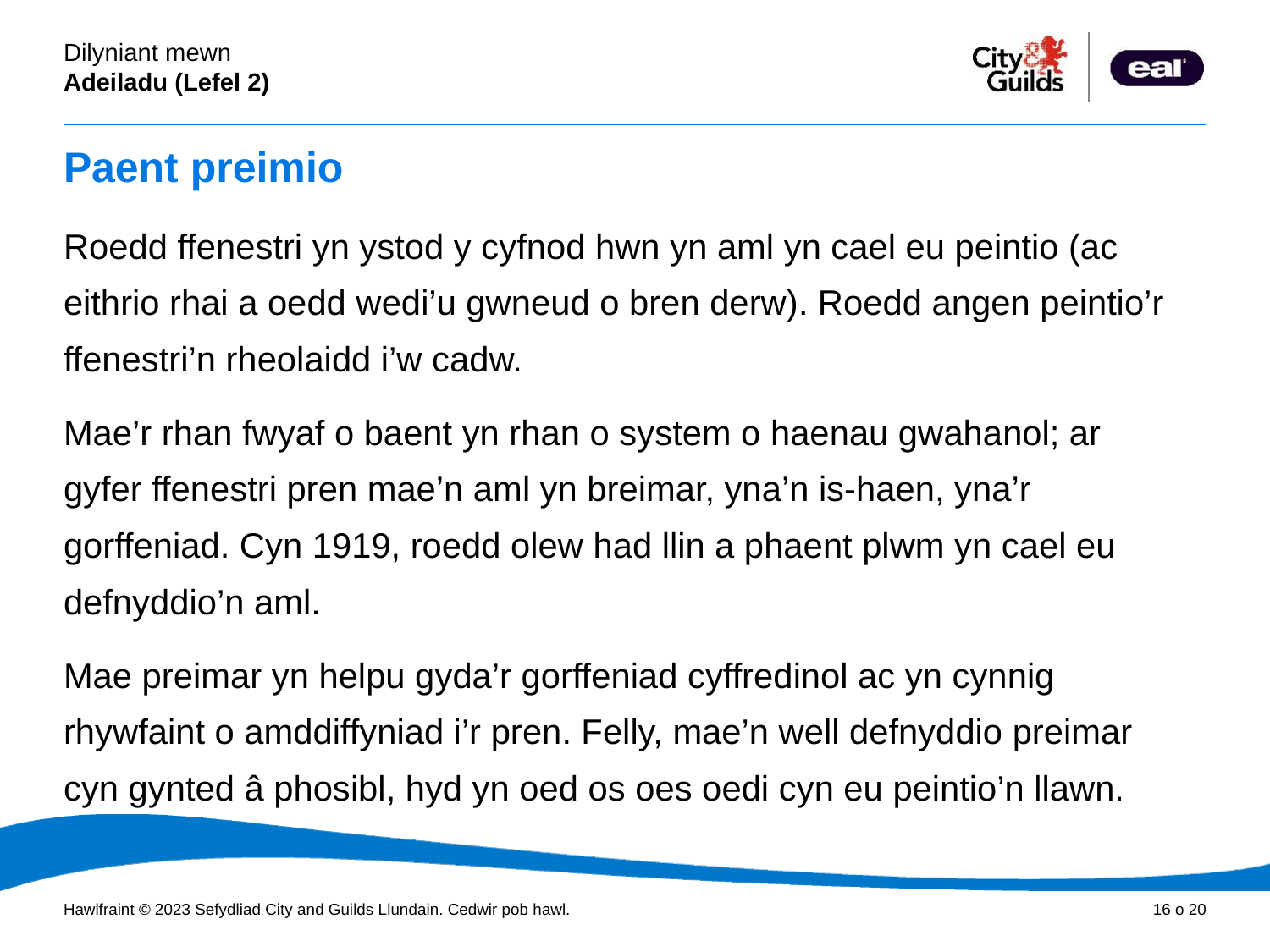

# Paent preimio
Roedd ffenestri yn ystod y cyfnod hwn yn aml yn cael eu peintio (ac eithrio rhai a oedd wedi’u gwneud o bren derw). Roedd angen peintio’r ffenestri’n rheolaidd i’w cadw.
Mae’r rhan fwyaf o baent yn rhan o system o haenau gwahanol; ar gyfer ffenestri pren mae’n aml yn breimar, yna’n is-haen, yna’r gorffeniad. Cyn 1919, roedd olew had llin a phaent plwm yn cael eu defnyddio’n aml.
Mae preimar yn helpu gyda’r gorffeniad cyffredinol ac yn cynnig rhywfaint o amddiffyniad i’r pren. Felly, mae’n well defnyddio preimar cyn gynted â phosibl, hyd yn oed os oes oedi cyn eu peintio’n llawn.